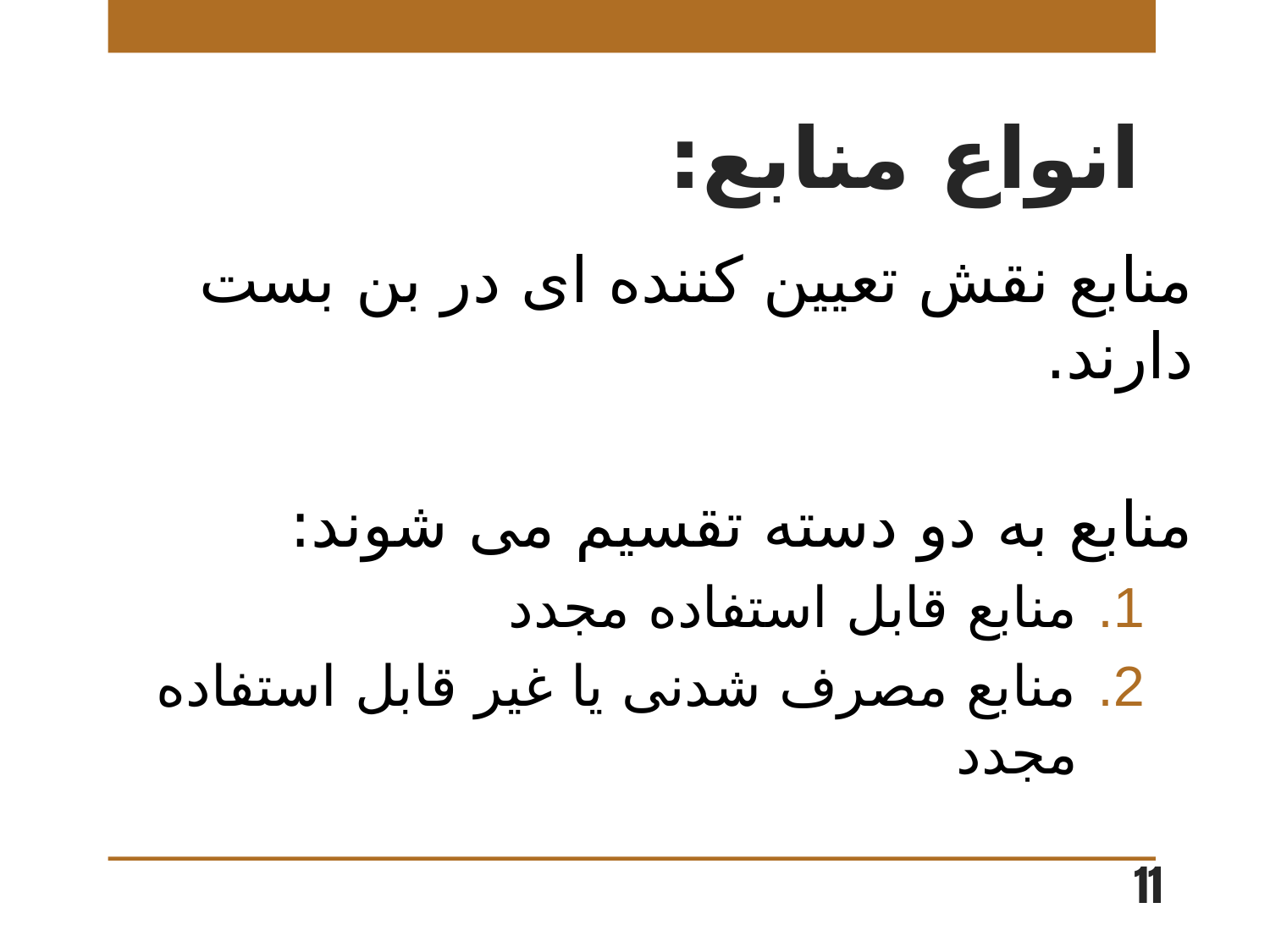

# انواع منابع:
منابع نقش تعیین کننده ای در بن بست دارند.

منابع به دو دسته تقسیم می شوند:
منابع قابل استفاده مجدد
منابع مصرف شدنی یا غیر قابل استفاده مجدد

11